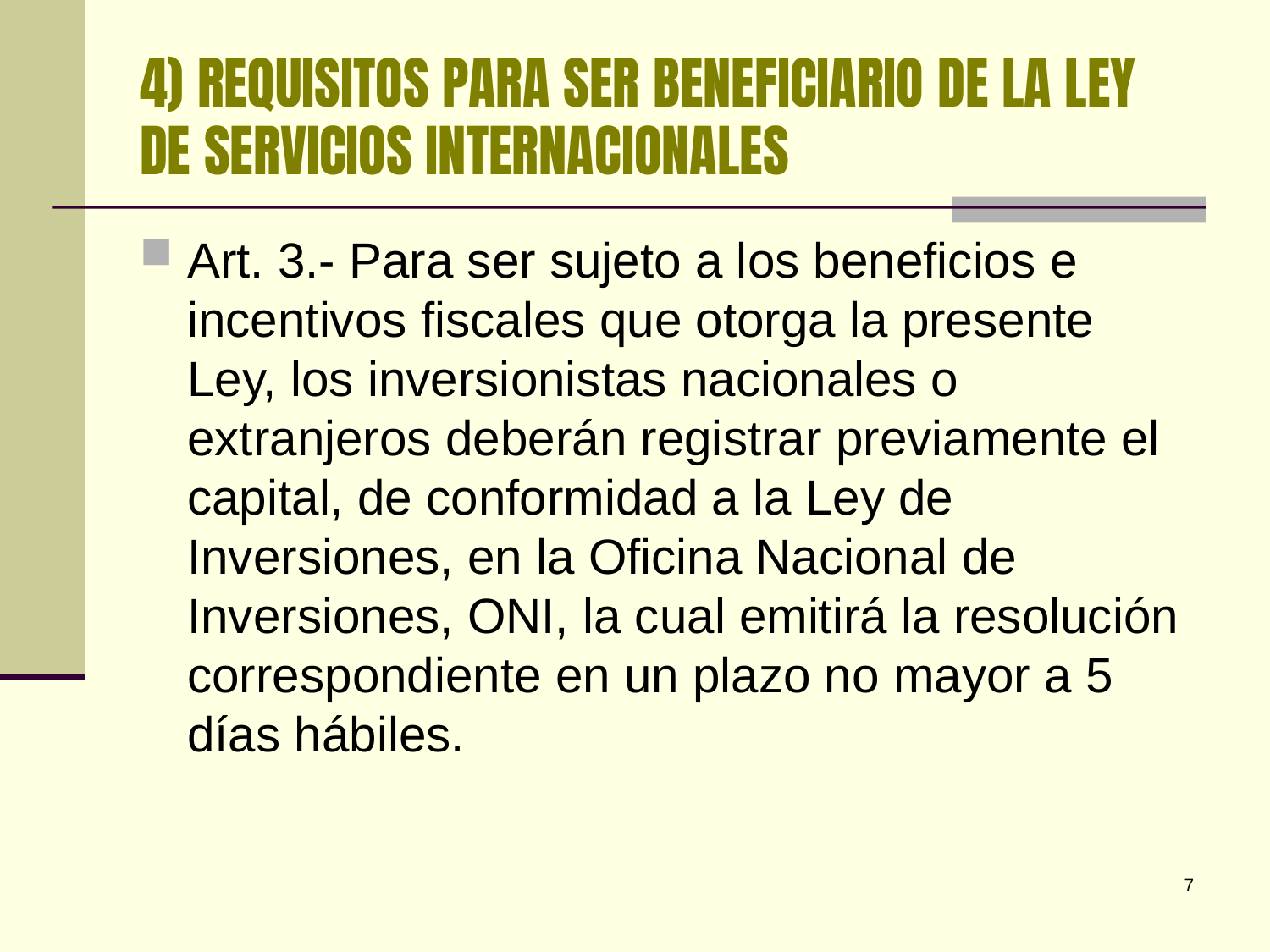

# 4) REQUISITOS PARA SER BENEFICIARIO DE LA LEY DE SERVICIOS INTERNACIONALES
Art. 3.- Para ser sujeto a los beneficios e incentivos fiscales que otorga la presente Ley, los inversionistas nacionales o extranjeros deberán registrar previamente el capital, de conformidad a la Ley de Inversiones, en la Oficina Nacional de Inversiones, ONI, la cual emitirá la resolución correspondiente en un plazo no mayor a 5 días hábiles.
7